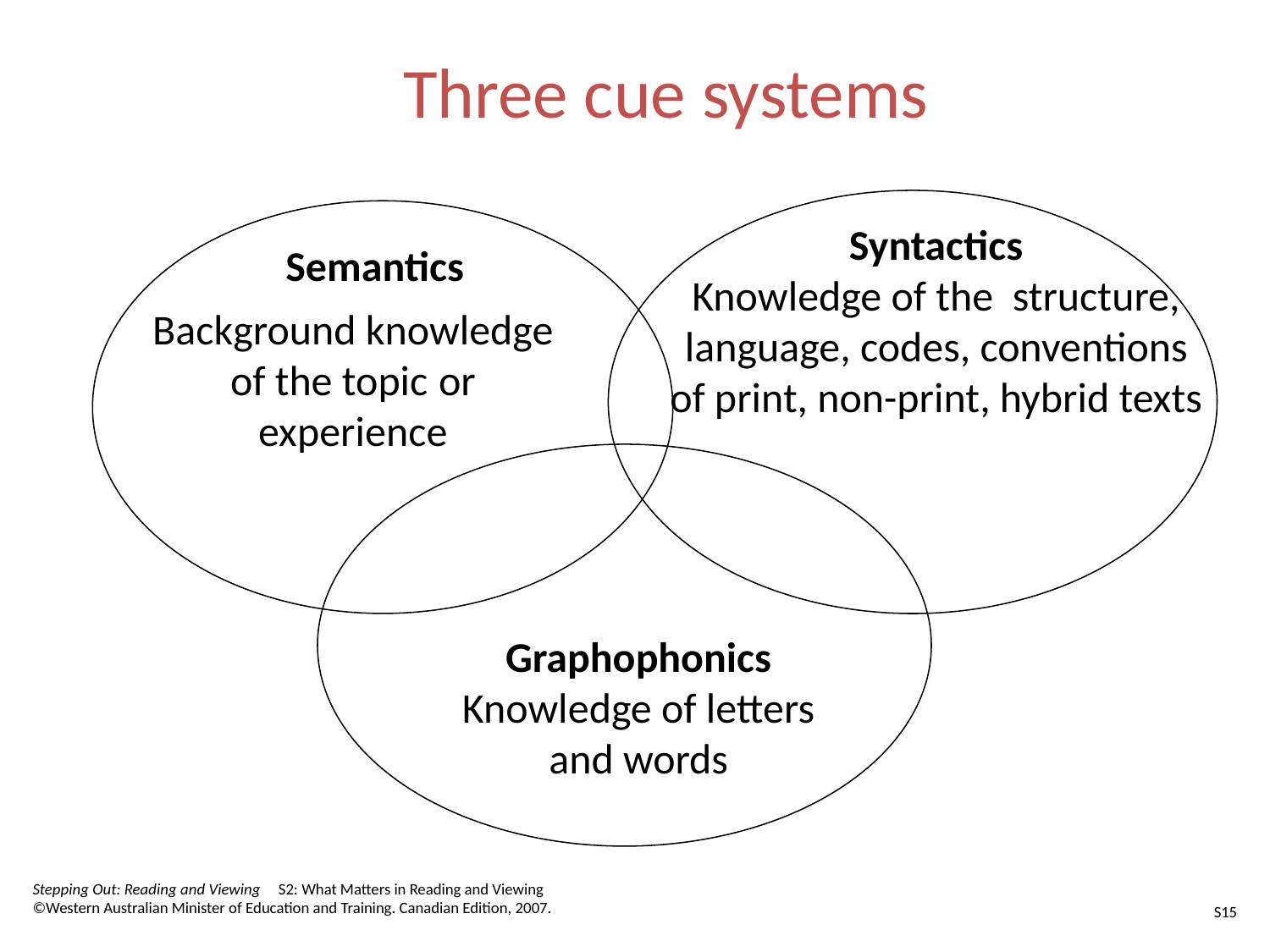

Three cue systems

Syntactics
Knowledge of the  structure, language, codes, conventions of print, non-print, hybrid texts
Semantics

Background knowledge of the topic or experience

Graphophonics
Knowledge of letters
and words
Stepping Out: Reading and Viewing     S2: What Matters in Reading and Viewing
©Western Australian Minister of Education and Training. Canadian Edition, 2007.
  S15